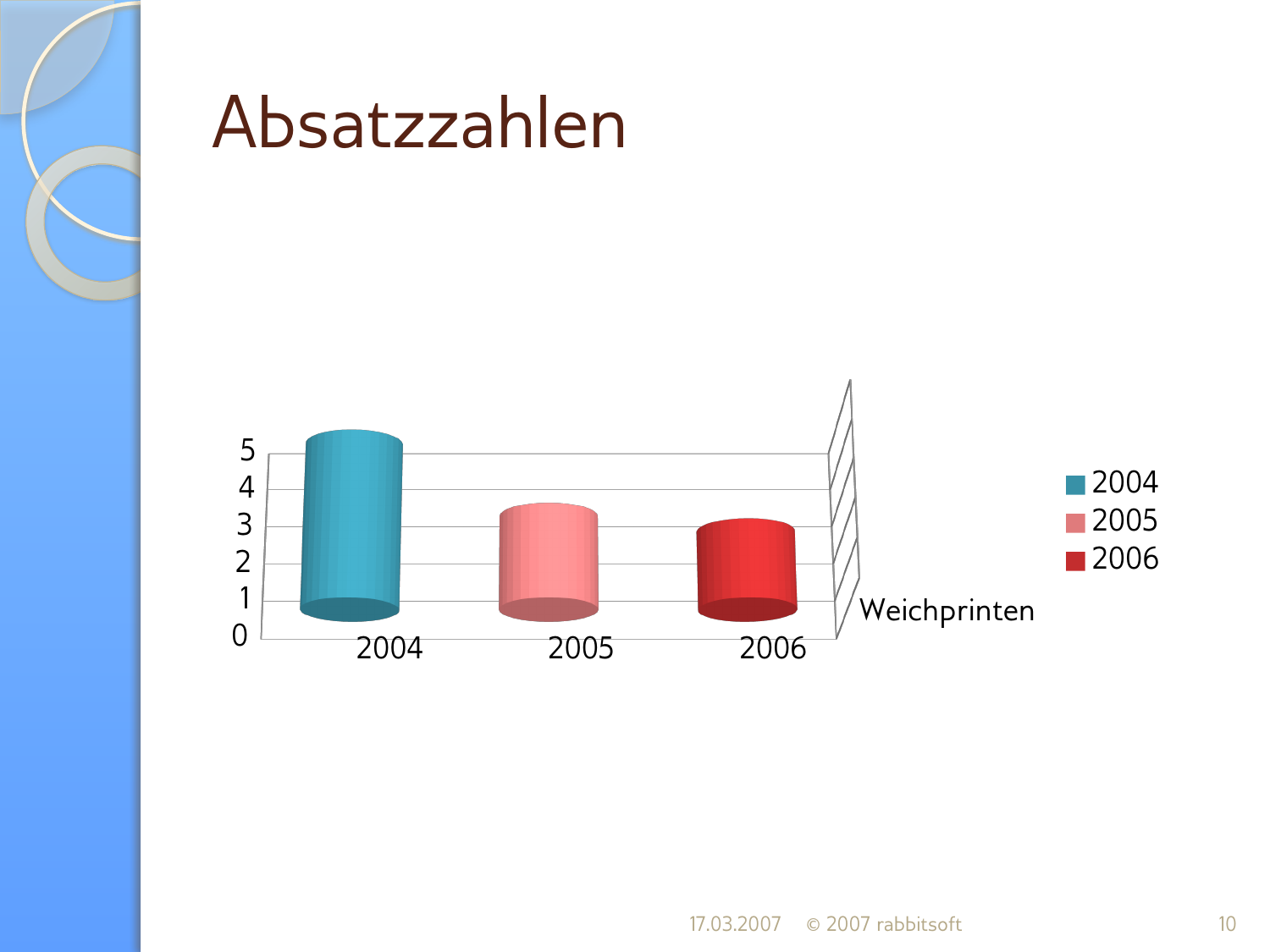

# Absatzzahlen

[unsupported chart]

17.03.2007
© 2007 rabbitsoft
10